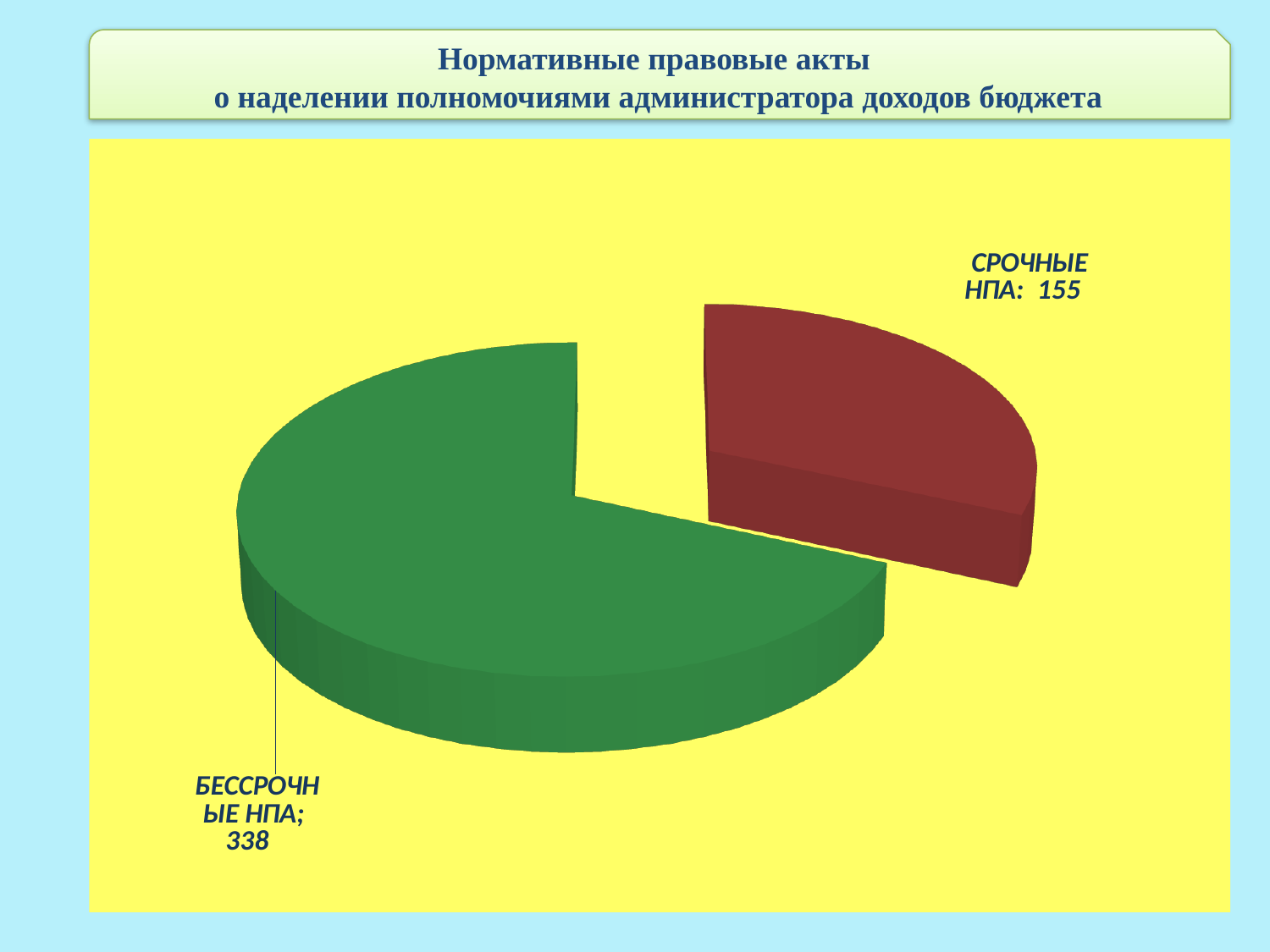

Нормативные правовые акты
о наделении полномочиями администратора доходов бюджета

[unsupported chart]